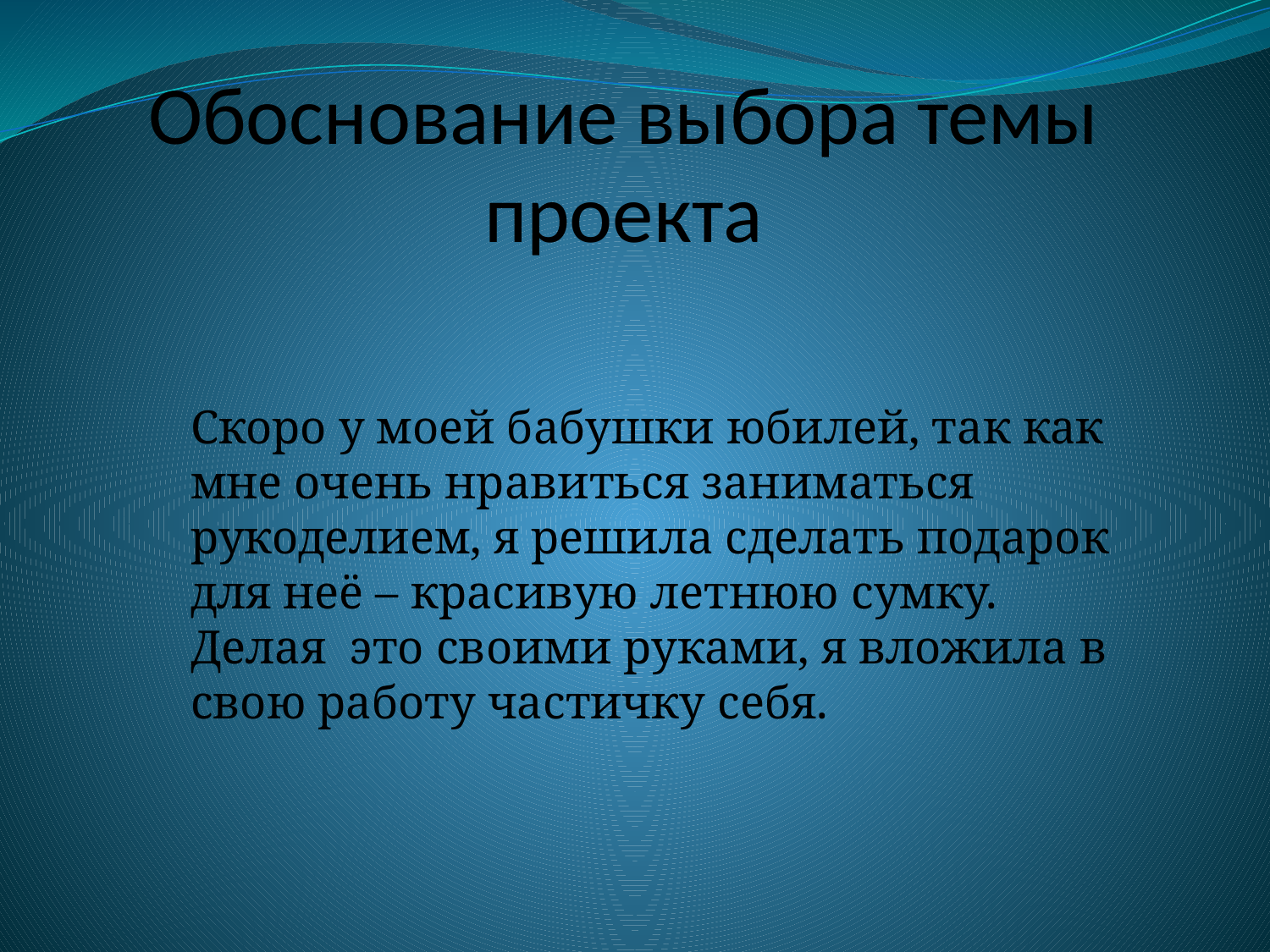

# Обоснование выбора темы проекта
Скоро у моей бабушки юбилей, так как мне очень нравиться заниматься рукоделием, я решила сделать подарок для неё – красивую летнюю сумку.     Делая  это своими руками, я вложила в свою работу частичку себя.